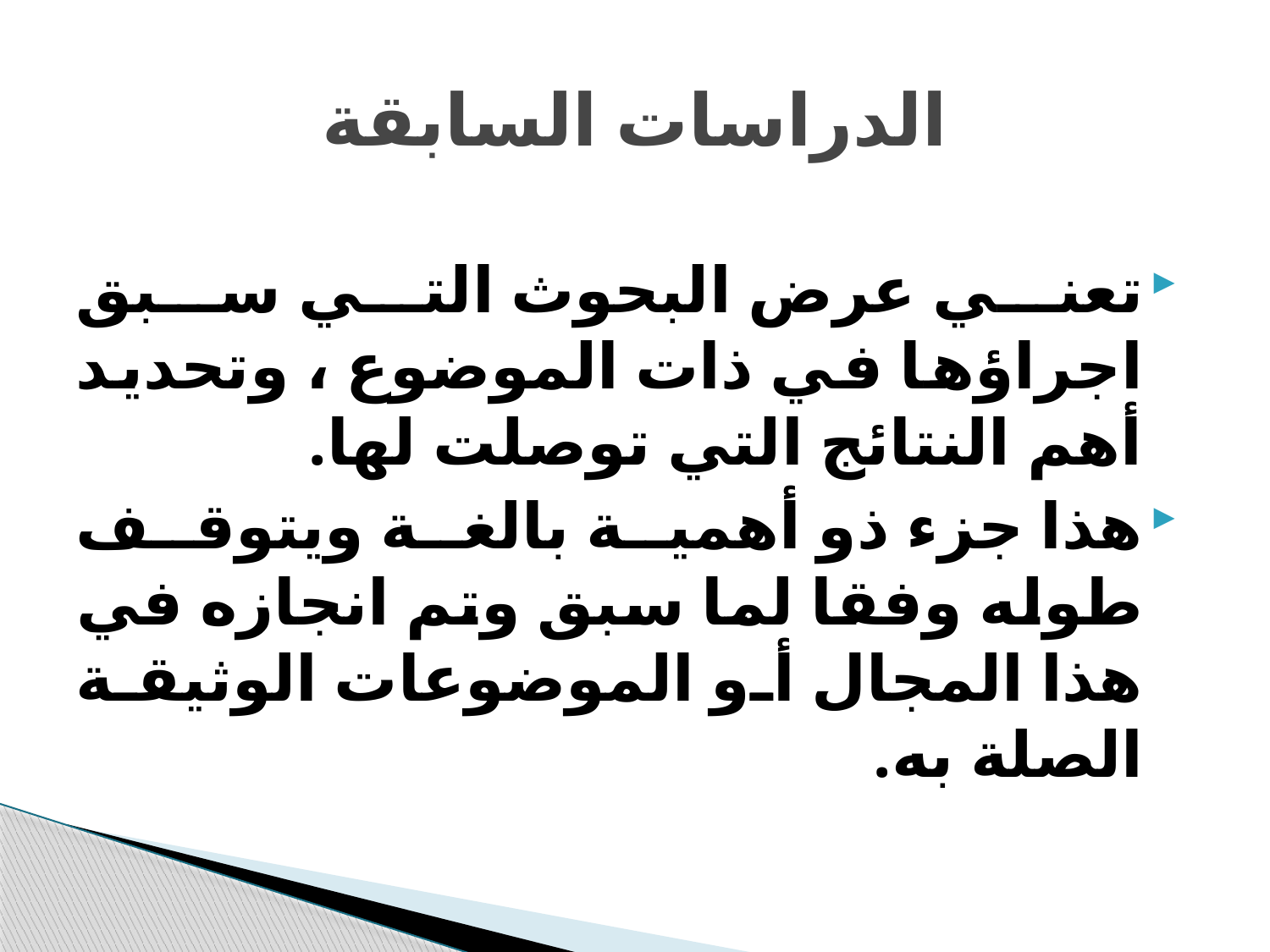

# الدراسات السابقة
تعني عرض البحوث التي سبق اجراؤها في ذات الموضوع ، وتحديد أهم النتائج التي توصلت لها.
هذا جزء ذو أهمية بالغة ويتوقف طوله وفقا لما سبق وتم انجازه في هذا المجال أو الموضوعات الوثيقة الصلة به.